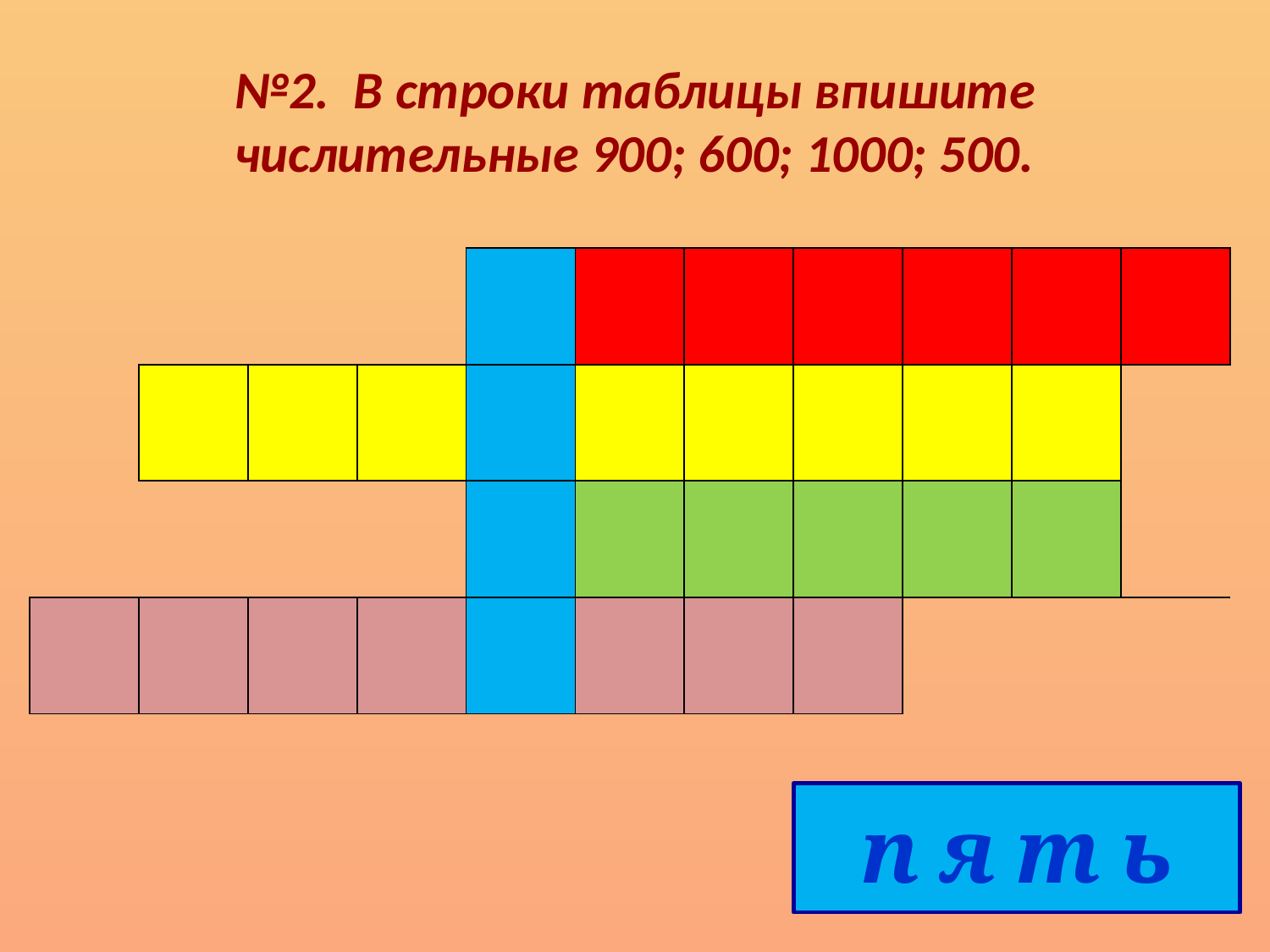

№2.  В строки таблицы впишите числительные 900; 600; 1000; 500.
|  |  |  |  |  |  |  |  |  |  |  |
| --- | --- | --- | --- | --- | --- | --- | --- | --- | --- | --- |
|  |  |  |  |  |  |  |  |  |  |  |
|  |  |  |  |  |  |  |  |  |  |  |
|  |  |  |  |  |  |  |  |  |  |  |
п я т ь